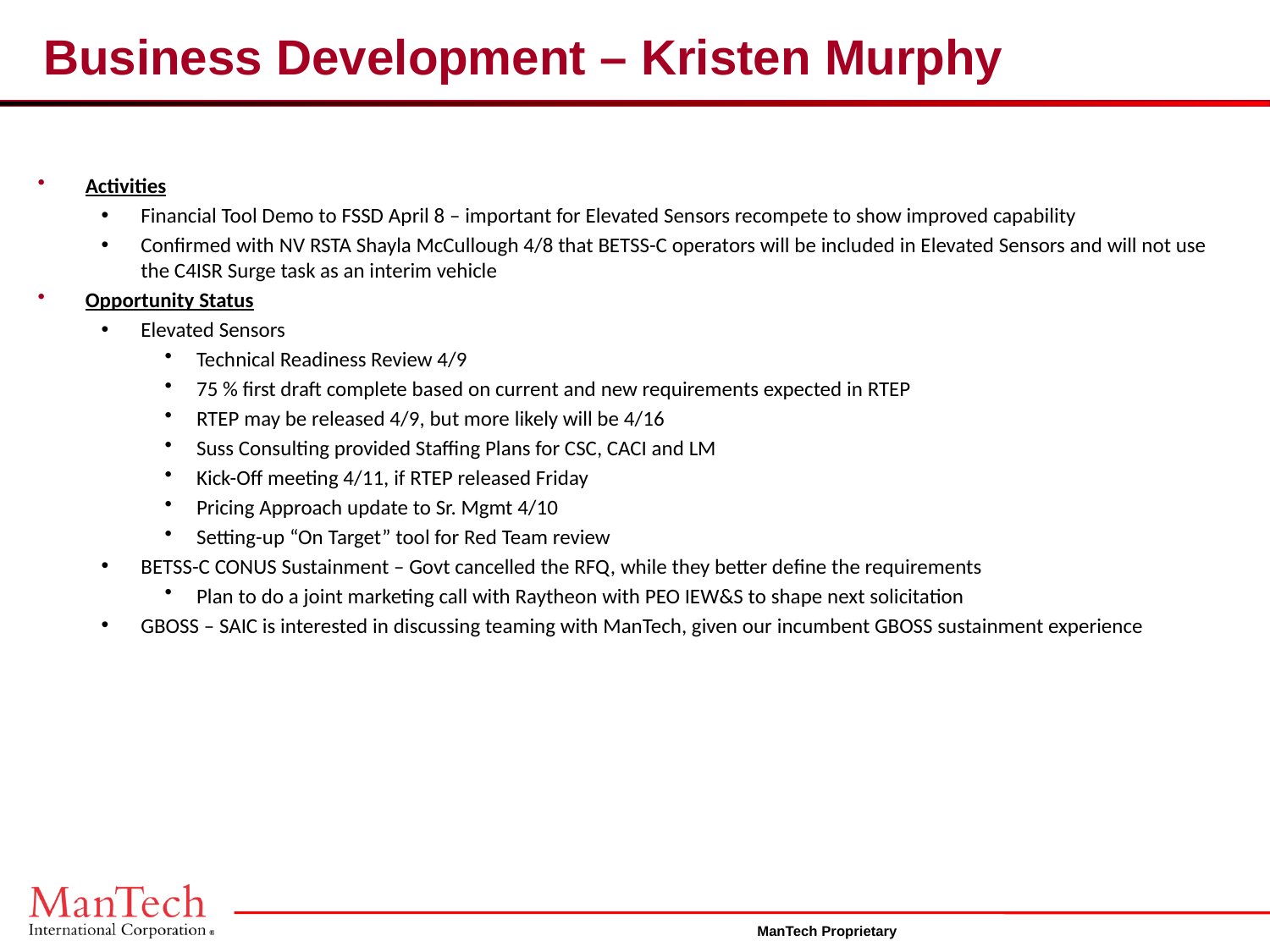

# Business Development – Kristen Murphy
Activities
Financial Tool Demo to FSSD April 8 – important for Elevated Sensors recompete to show improved capability
Confirmed with NV RSTA Shayla McCullough 4/8 that BETSS-C operators will be included in Elevated Sensors and will not use the C4ISR Surge task as an interim vehicle
Opportunity Status
Elevated Sensors
Technical Readiness Review 4/9
75 % first draft complete based on current and new requirements expected in RTEP
RTEP may be released 4/9, but more likely will be 4/16
Suss Consulting provided Staffing Plans for CSC, CACI and LM
Kick-Off meeting 4/11, if RTEP released Friday
Pricing Approach update to Sr. Mgmt 4/10
Setting-up “On Target” tool for Red Team review
BETSS-C CONUS Sustainment – Govt cancelled the RFQ, while they better define the requirements
Plan to do a joint marketing call with Raytheon with PEO IEW&S to shape next solicitation
GBOSS – SAIC is interested in discussing teaming with ManTech, given our incumbent GBOSS sustainment experience